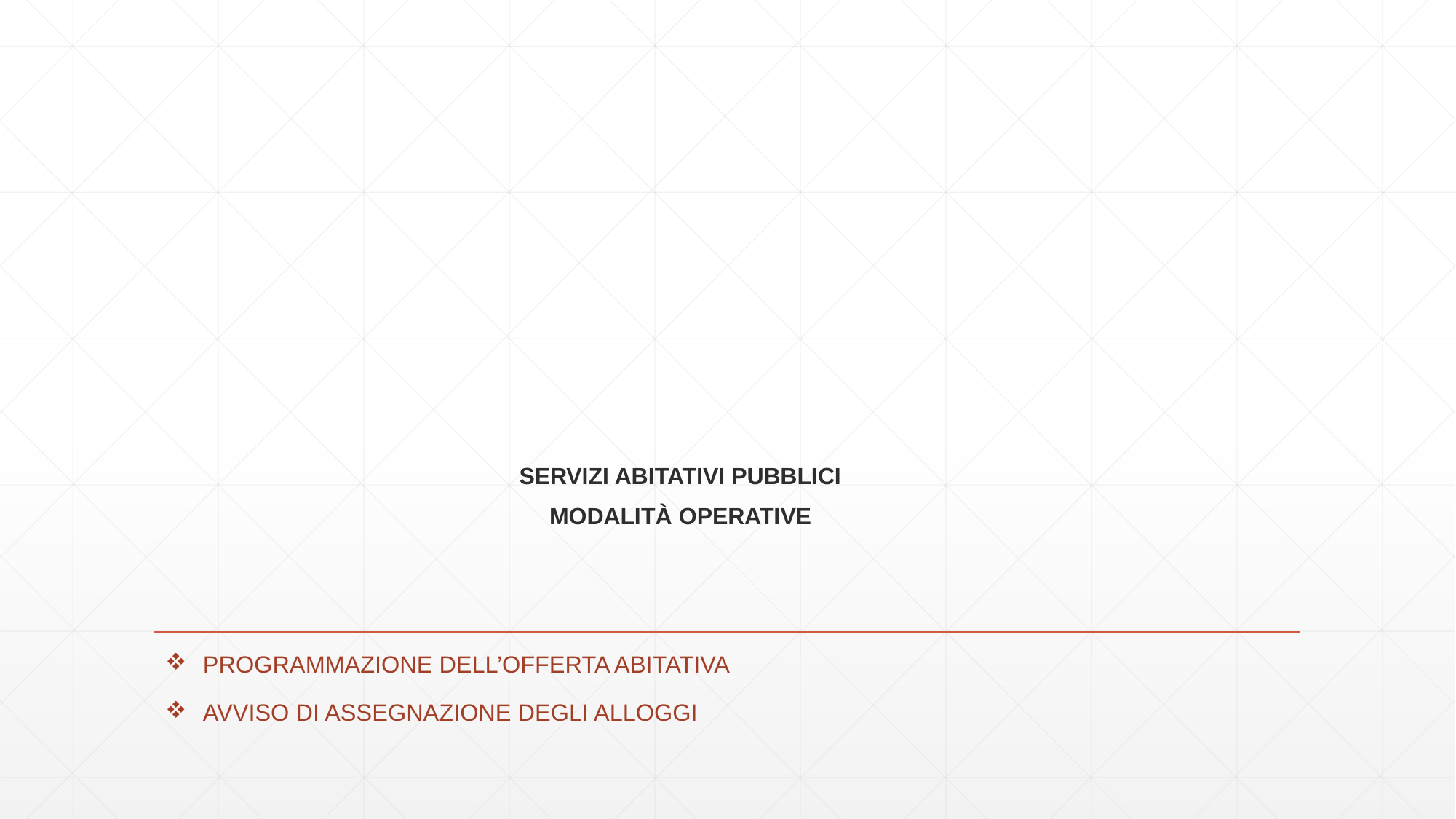

# SERVIZI ABITATIVI PUBBLICI modalità OPERATIVE
PROGRAMMAZIONE DELL’OFFERTA ABITATIVA

AVVISO DI ASSEGNAZIONE DEGLI ALLOGGI